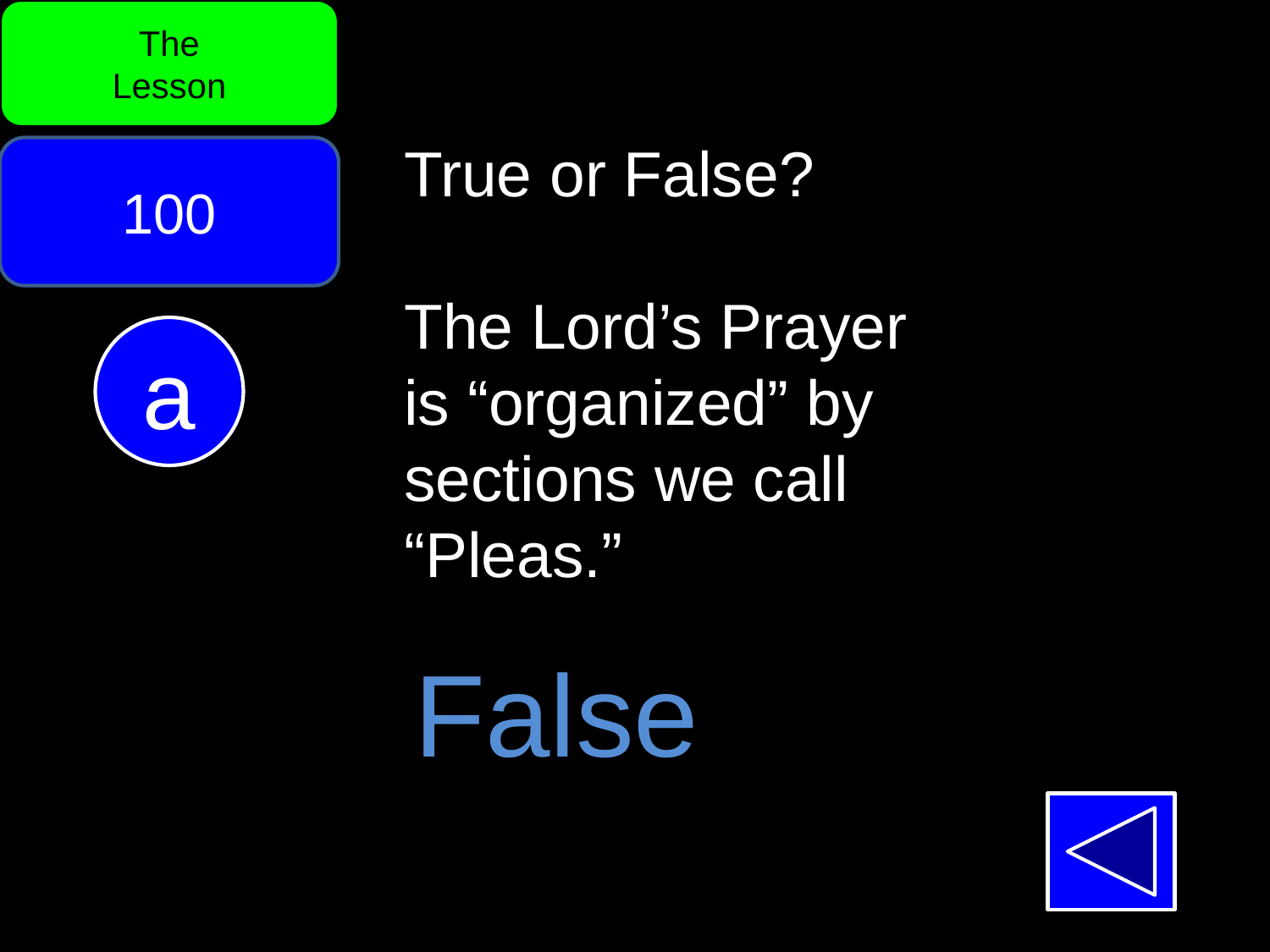

The
Lesson
True or False?

The Lord’s Prayer
is “organized” by
sections we call
“Pleas.”
100
a
False